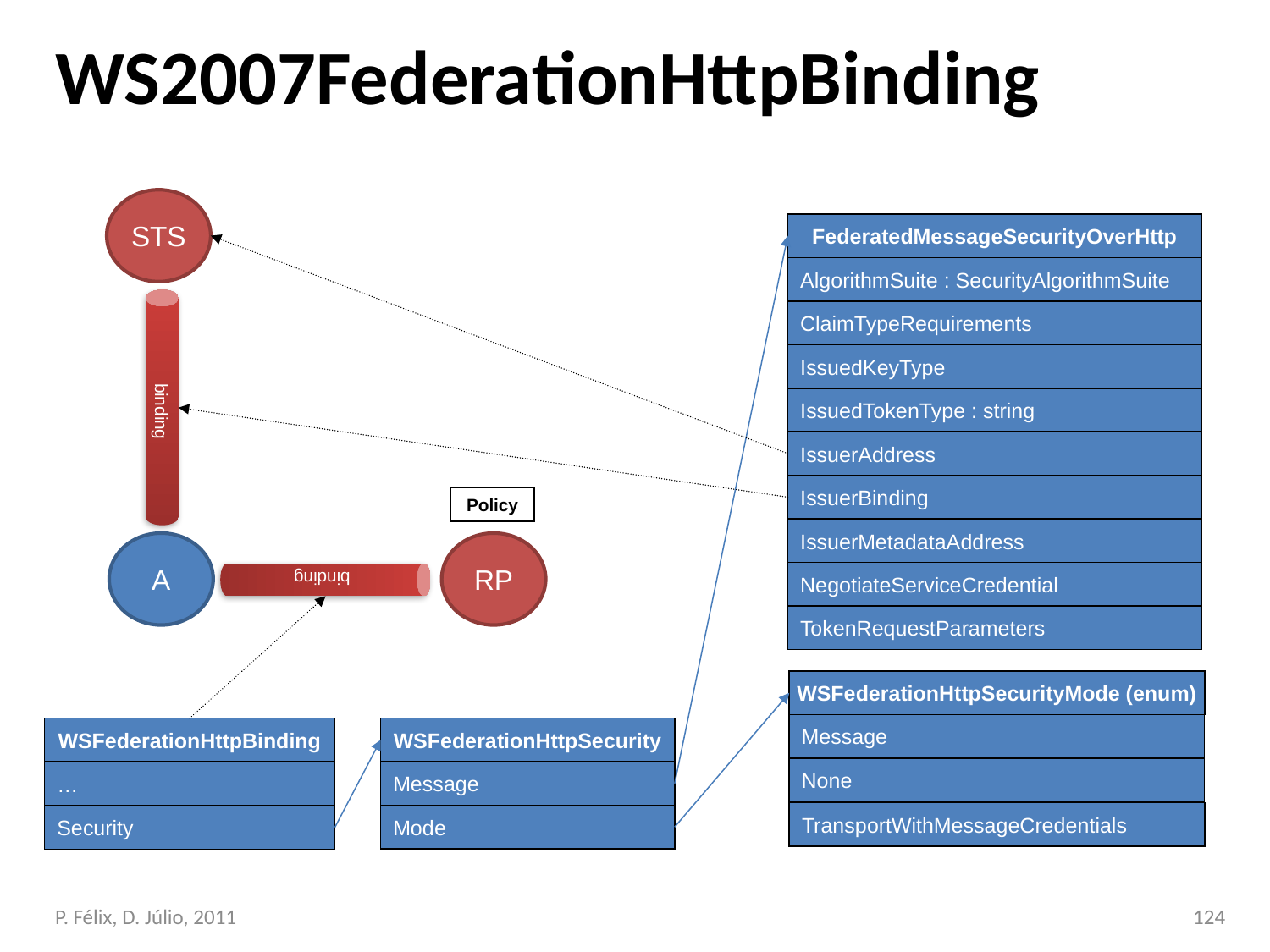

# WS2007FederationHttpBinding
STS
FederatedMessageSecurityOverHttp
AlgorithmSuite : SecurityAlgorithmSuite
binding
ClaimTypeRequirements
IssuedKeyType
Issued
IssuedTokenType : string
IssuerAddress
binding
IssuerBinding
Policy
IssuerMetadataAddress
A
RP
NegotiateServiceCredential
TokenRequestParameters
WSFederationHttpSecurityMode (enum)
Message
WSFederationHttpSecurity
WSFederationHttpBinding
None
Message
…
TransportWithMessageCredentials
Mode
Security
124
P. Félix, D. Júlio, 2011